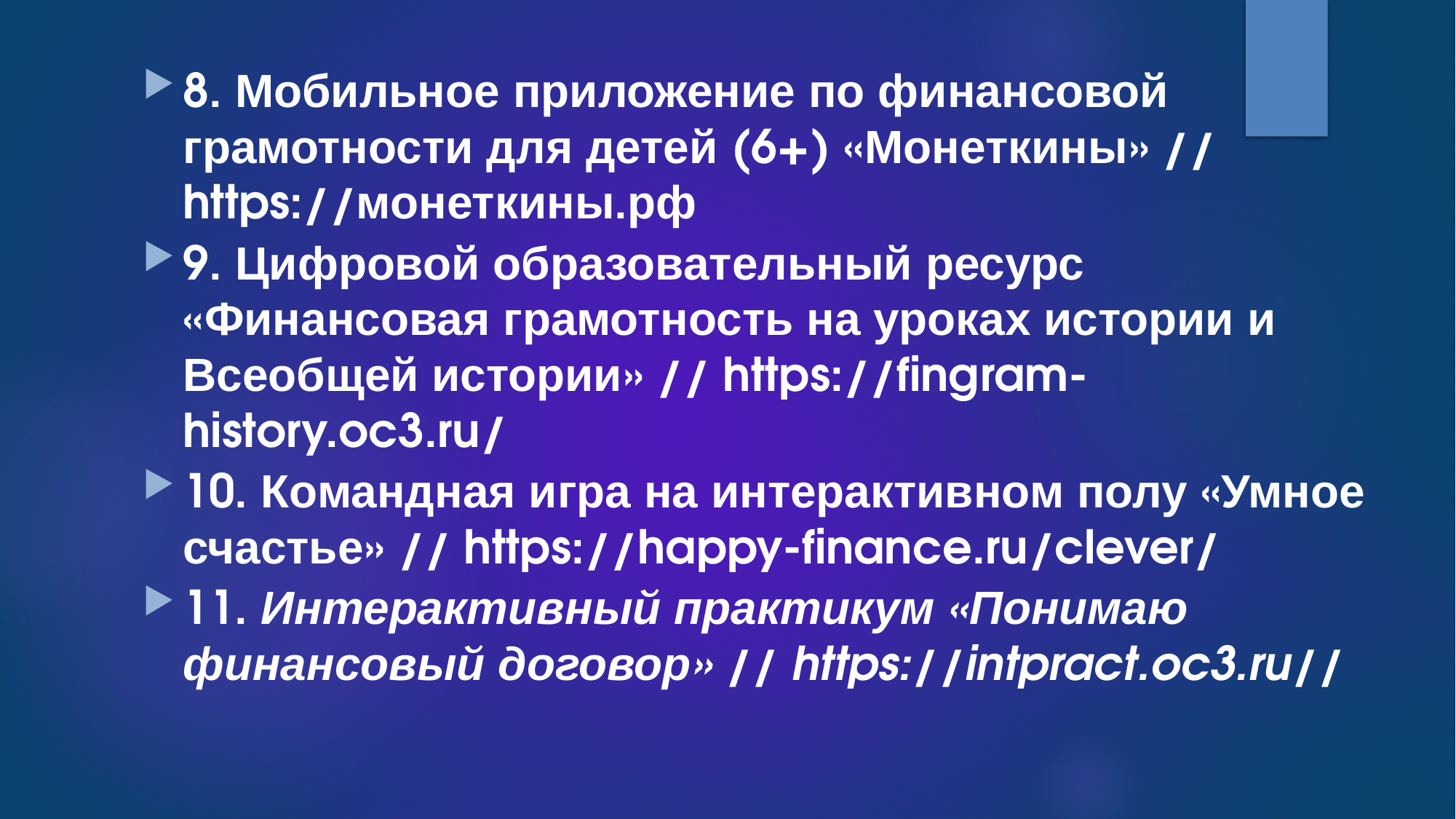

#
8. Мобильное приложение по финансовой грамотности для детей (6+) «Монеткины» // https://монеткины.рф
9. Цифровой образовательный ресурс «Финансовая грамотность на уроках истории и Всеобщей истории» // https://fingram-history.oc3.ru/
10. Командная игра на интерактивном полу «Умное счастье» // https://happy-finance.ru/clever/
11. Интерактивный практикум «Понимаю финансовый договор» // https://intpract.oc3.ru//